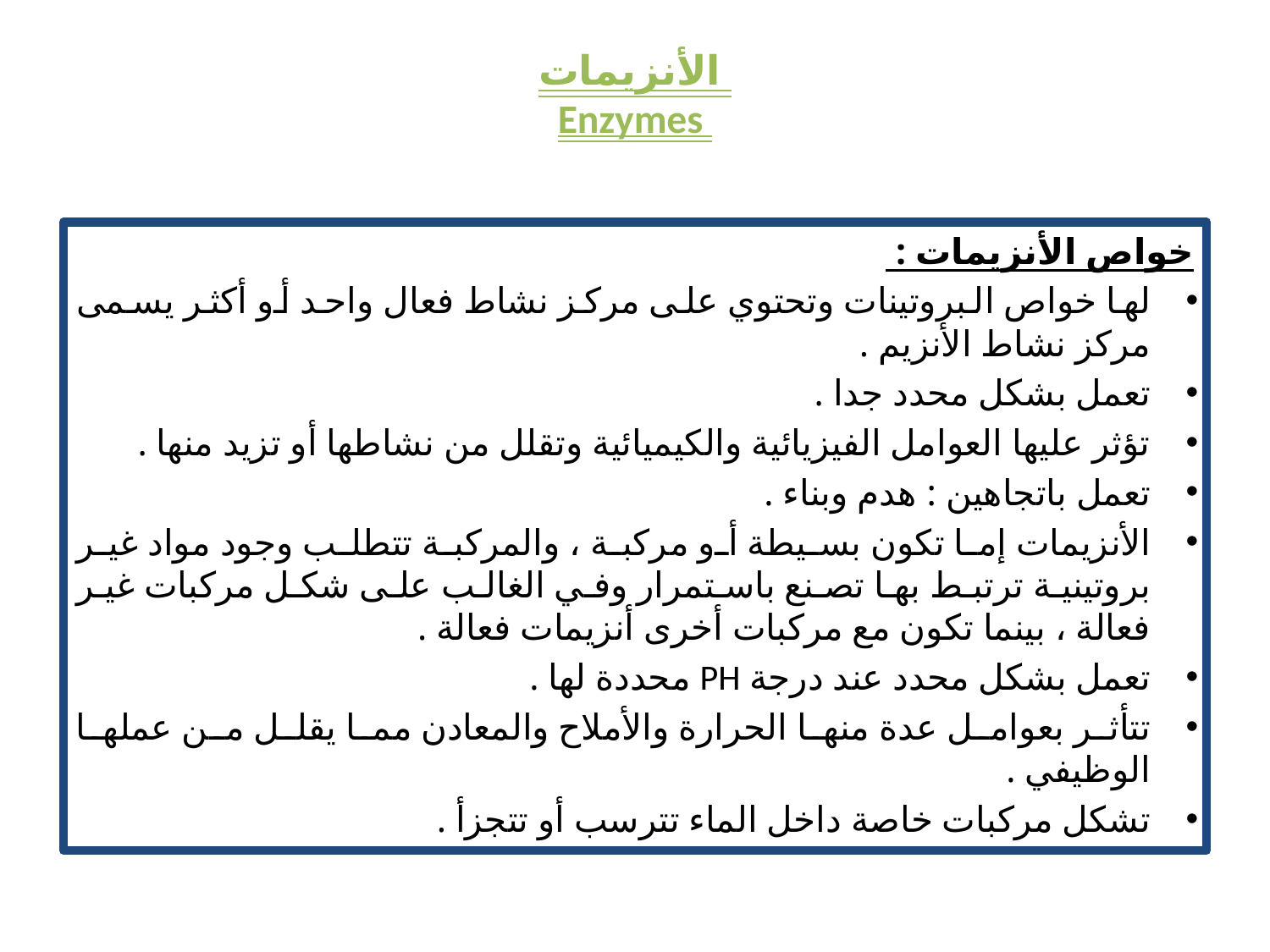

# الأنزيمات Enzymes
خواص الأنزيمات :
لها خواص البروتينات وتحتوي على مركز نشاط فعال واحد أو أكثر يسمى مركز نشاط الأنزيم .
تعمل بشكل محدد جدا .
تؤثر عليها العوامل الفيزيائية والكيميائية وتقلل من نشاطها أو تزيد منها .
تعمل باتجاهين : هدم وبناء .
الأنزيمات إما تكون بسيطة أو مركبة ، والمركبة تتطلب وجود مواد غير بروتينية ترتبط بها تصنع باستمرار وفي الغالب على شكل مركبات غير فعالة ، بينما تكون مع مركبات أخرى أنزيمات فعالة .
تعمل بشكل محدد عند درجة PH محددة لها .
تتأثر بعوامل عدة منها الحرارة والأملاح والمعادن مما يقلل من عملها الوظيفي .
تشكل مركبات خاصة داخل الماء تترسب أو تتجزأ .